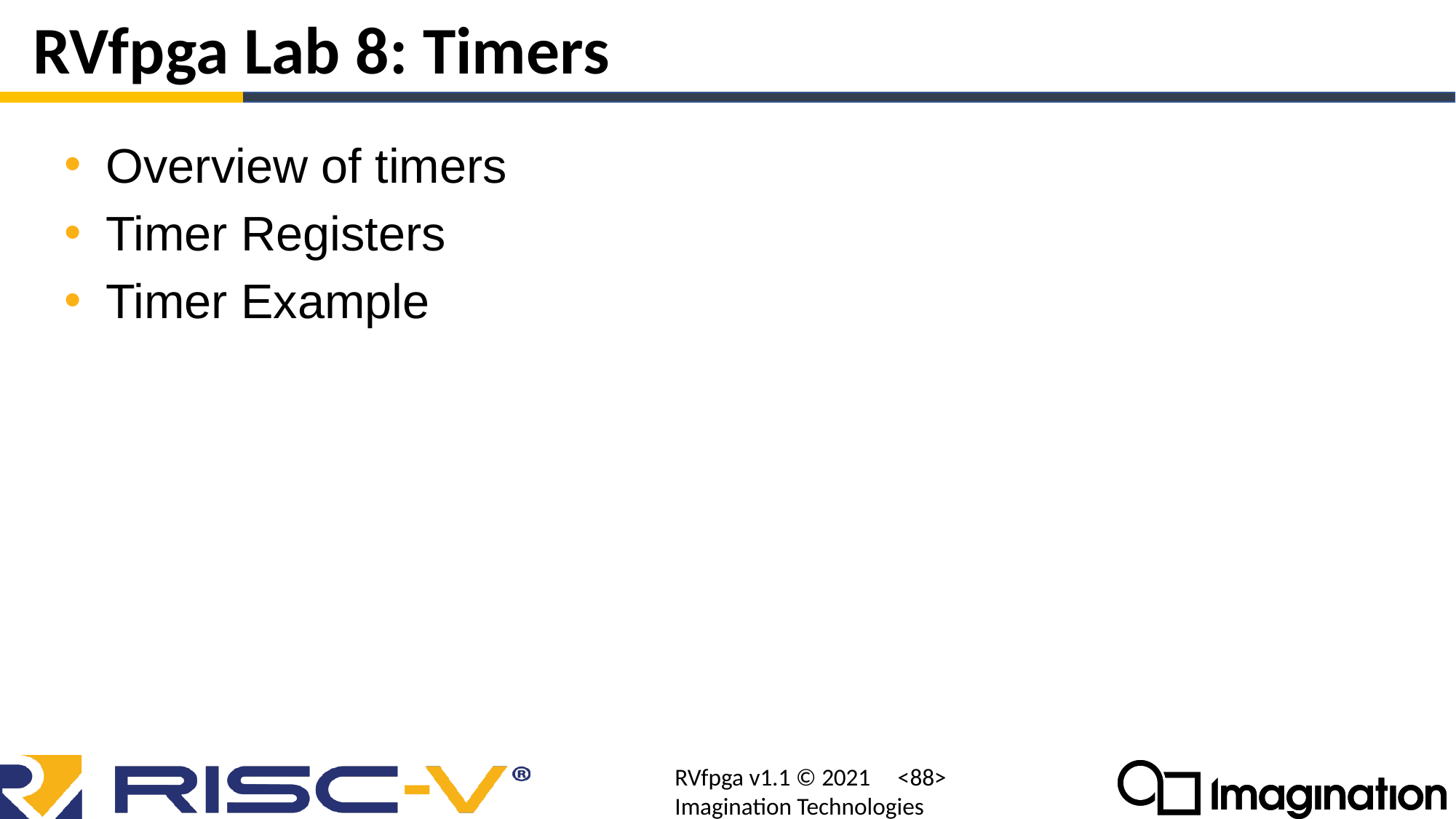

# RVfpga Lab 8: Timers
Overview of timers
Timer Registers
Timer Example